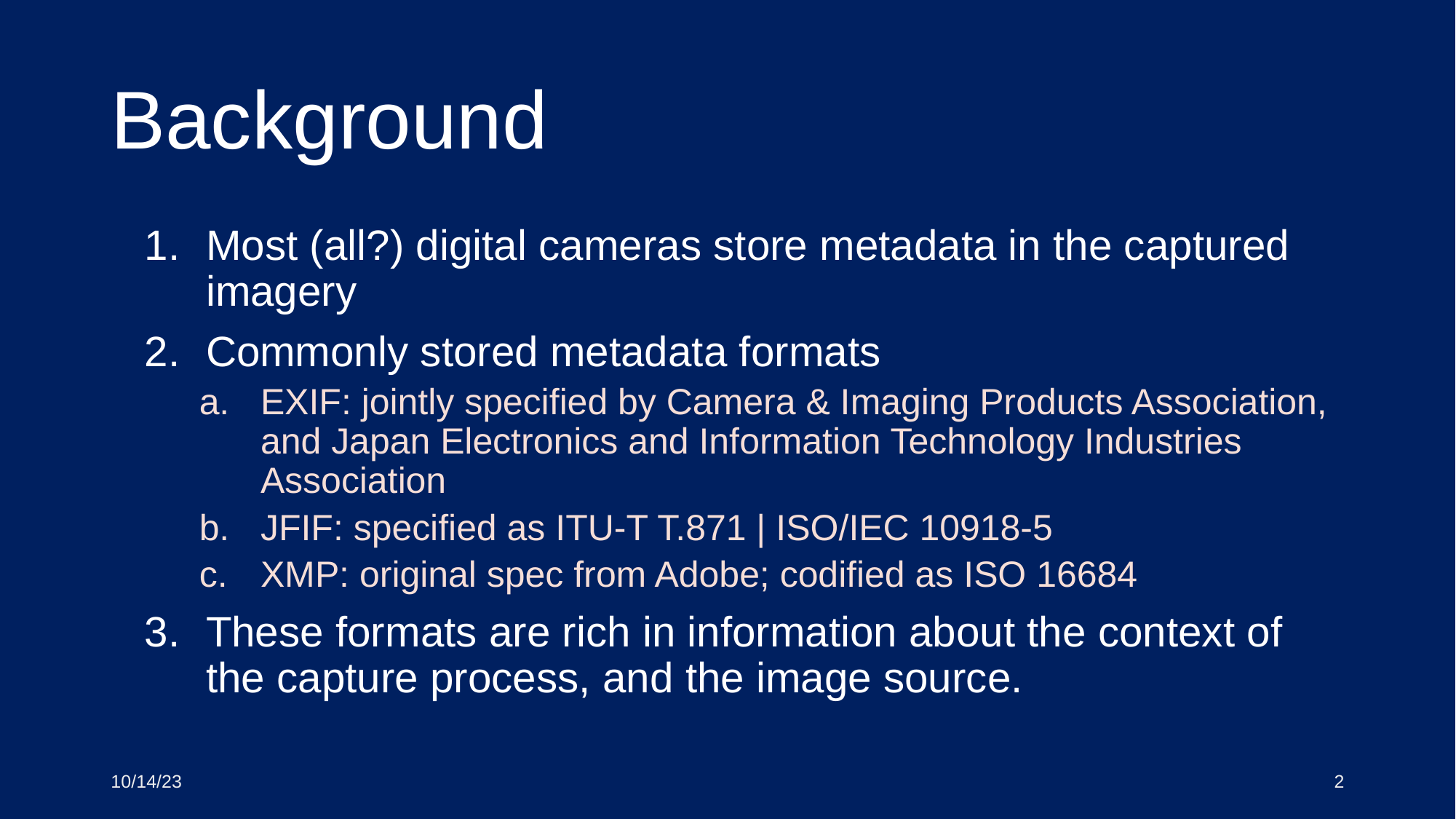

# Background
Most (all?) digital cameras store metadata in the captured imagery
Commonly stored metadata formats
EXIF: jointly specified by Camera & Imaging Products Association, and Japan Electronics and Information Technology Industries Association
JFIF: specified as ITU-T T.871 | ISO/IEC 10918-5
XMP: original spec from Adobe; codified as ISO 16684
These formats are rich in information about the context of the capture process, and the image source.
10/14/23
2